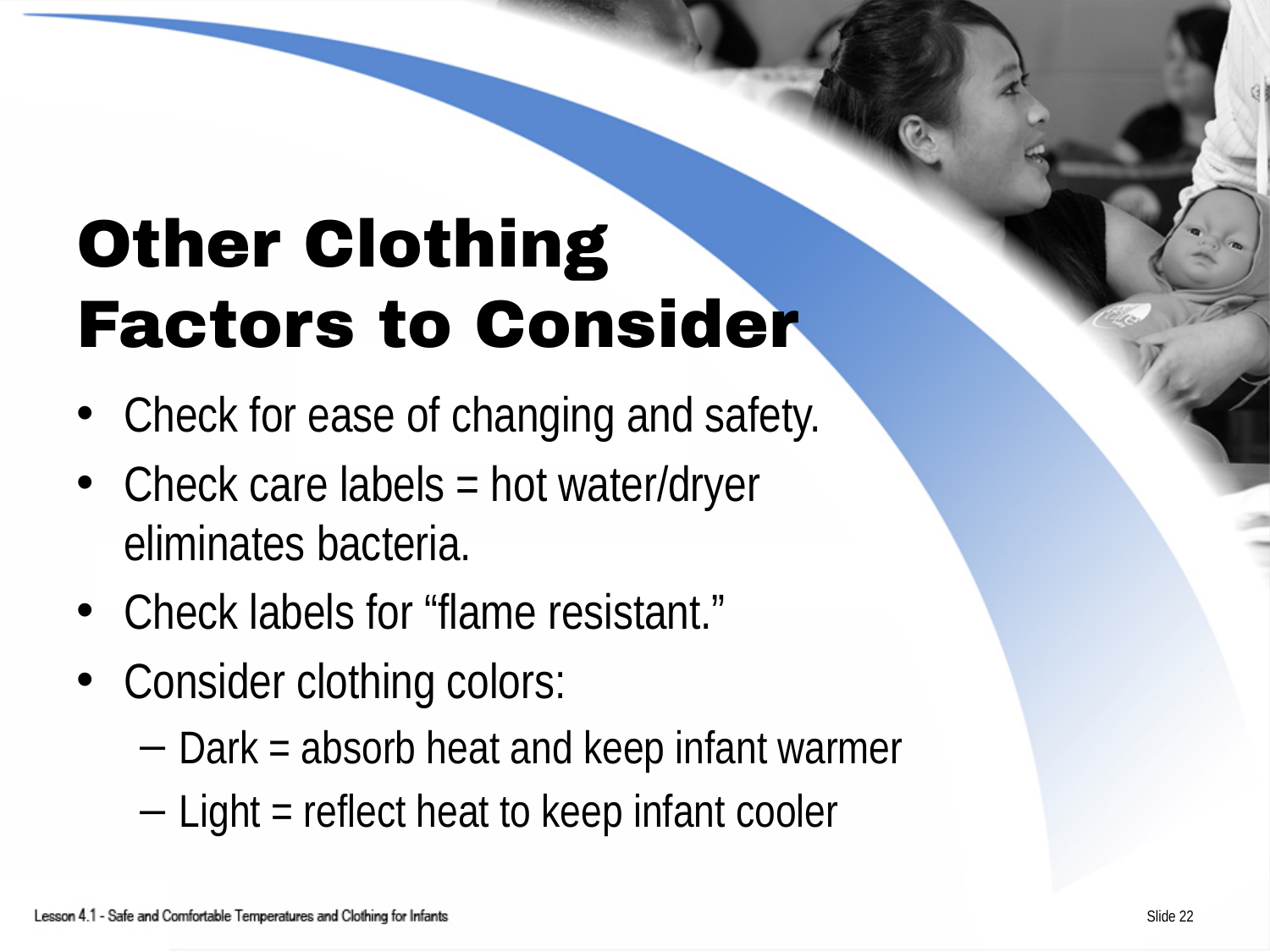

# Other Clothing Factors to Consider
Check for ease of changing and safety.
Check care labels = hot water/dryer
eliminates bacteria.
Check labels for “flame resistant.”
Consider clothing colors:
Dark = absorb heat and keep infant warmer
Light = reflect heat to keep infant cooler
Slide 22